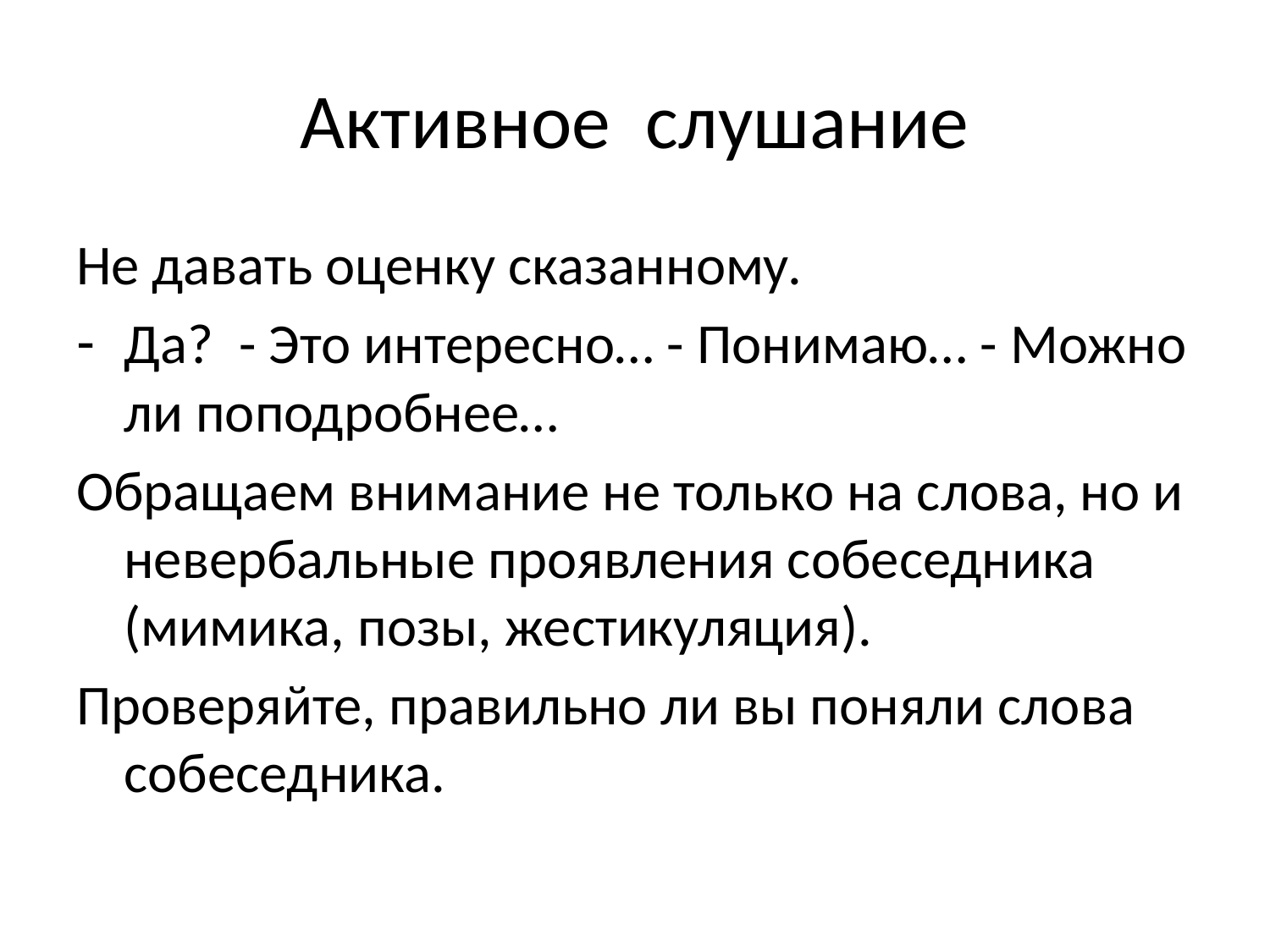

# Активное  слушание
Не давать оценку сказанному.
Да?  - Это интересно… - Понимаю… - Можно ли поподробнее…
Обращаем внимание не только на слова, но и невербальные проявления собеседника (мимика, позы, жестикуляция).
Проверяйте, правильно ли вы поняли слова собеседника.